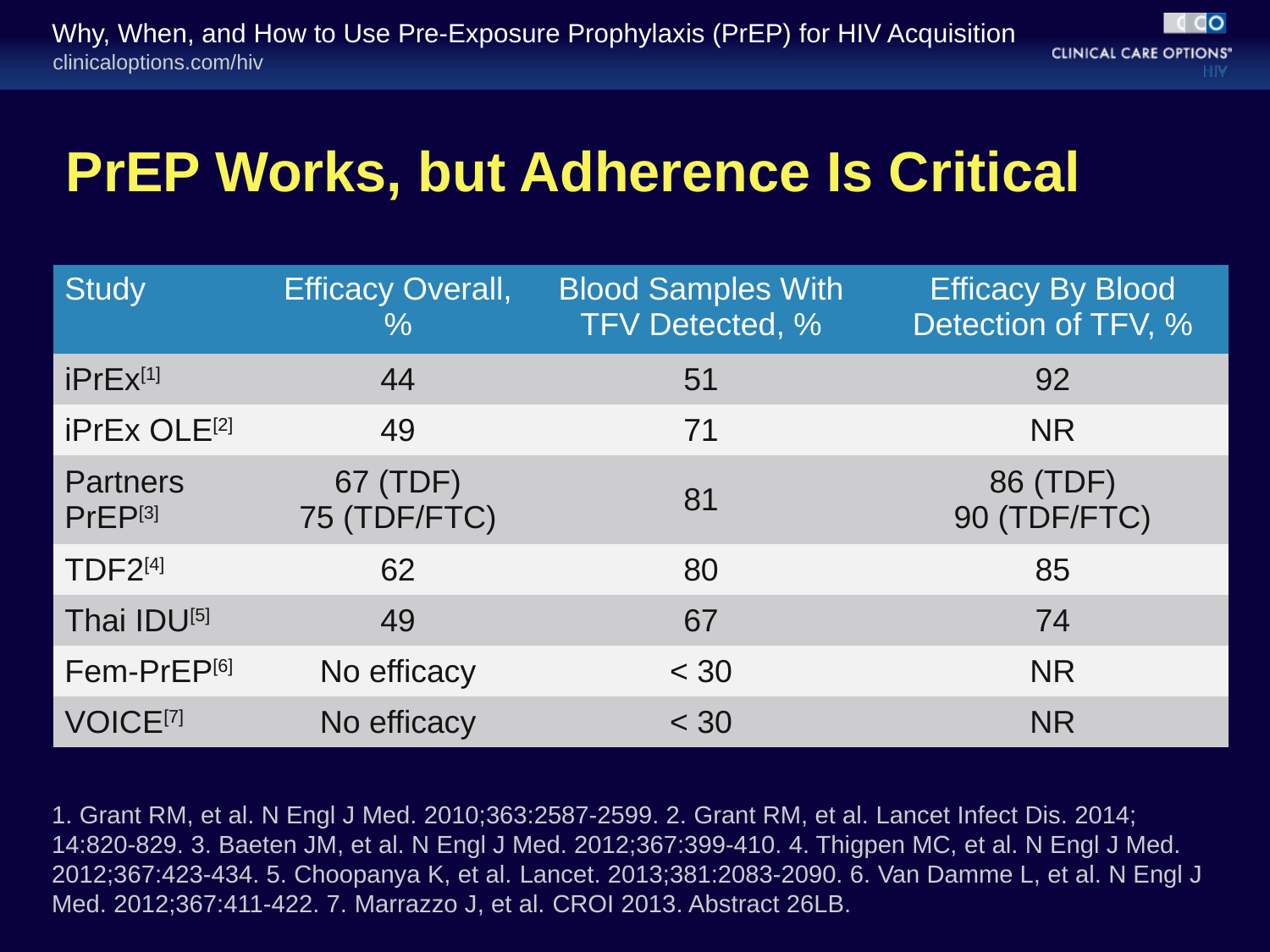

# PrEP Works, but Adherence Is Critical
| Study | Efficacy Overall, % | Blood Samples With TFV Detected, % | Efficacy By Blood Detection of TFV, % |
| --- | --- | --- | --- |
| iPrEx[1] | 44 | 51 | 92 |
| iPrEx OLE[2] | 49 | 71 | NR |
| Partners PrEP[3] | 67 (TDF) 75 (TDF/FTC) | 81 | 86 (TDF) 90 (TDF/FTC) |
| TDF2[4] | 62 | 80 | 85 |
| Thai IDU[5] | 49 | 67 | 74 |
| Fem-PrEP[6] | No efficacy | < 30 | NR |
| VOICE[7] | No efficacy | < 30 | NR |
1. Grant RM, et al. N Engl J Med. 2010;363:2587-2599. 2. Grant RM, et al. Lancet Infect Dis. 2014; 14:820-829. 3. Baeten JM, et al. N Engl J Med. 2012;367:399-410. 4. Thigpen MC, et al. N Engl J Med. 2012;367:423-434. 5. Choopanya K, et al. Lancet. 2013;381:2083-2090. 6. Van Damme L, et al. N Engl J Med. 2012;367:411-422. 7. Marrazzo J, et al. CROI 2013. Abstract 26LB.